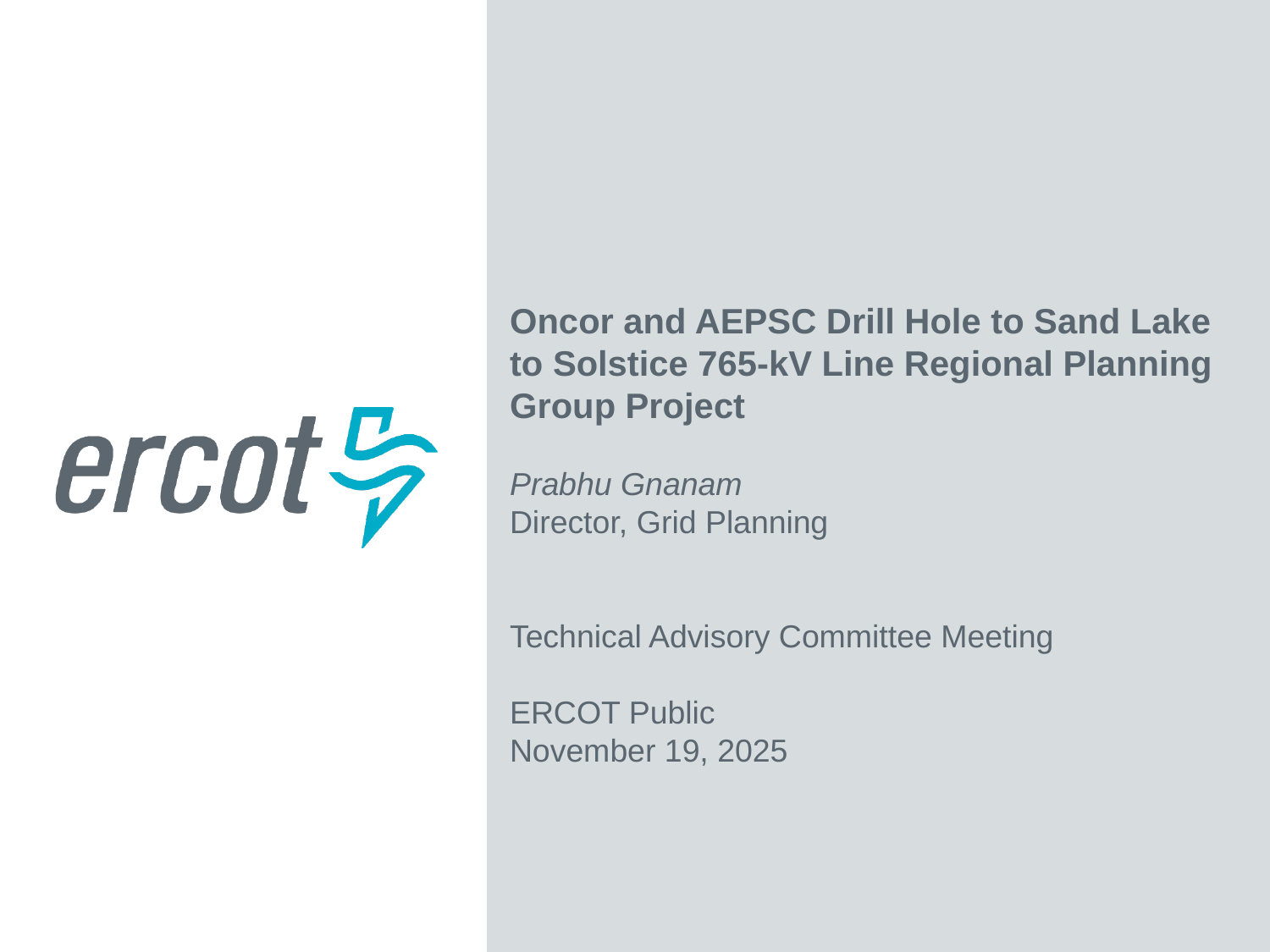

Oncor and AEPSC Drill Hole to Sand Lake to Solstice 765-kV Line Regional Planning Group Project

Prabhu Gnanam
Director, Grid Planning

Technical Advisory Committee Meeting

ERCOT Public
November 19, 2025